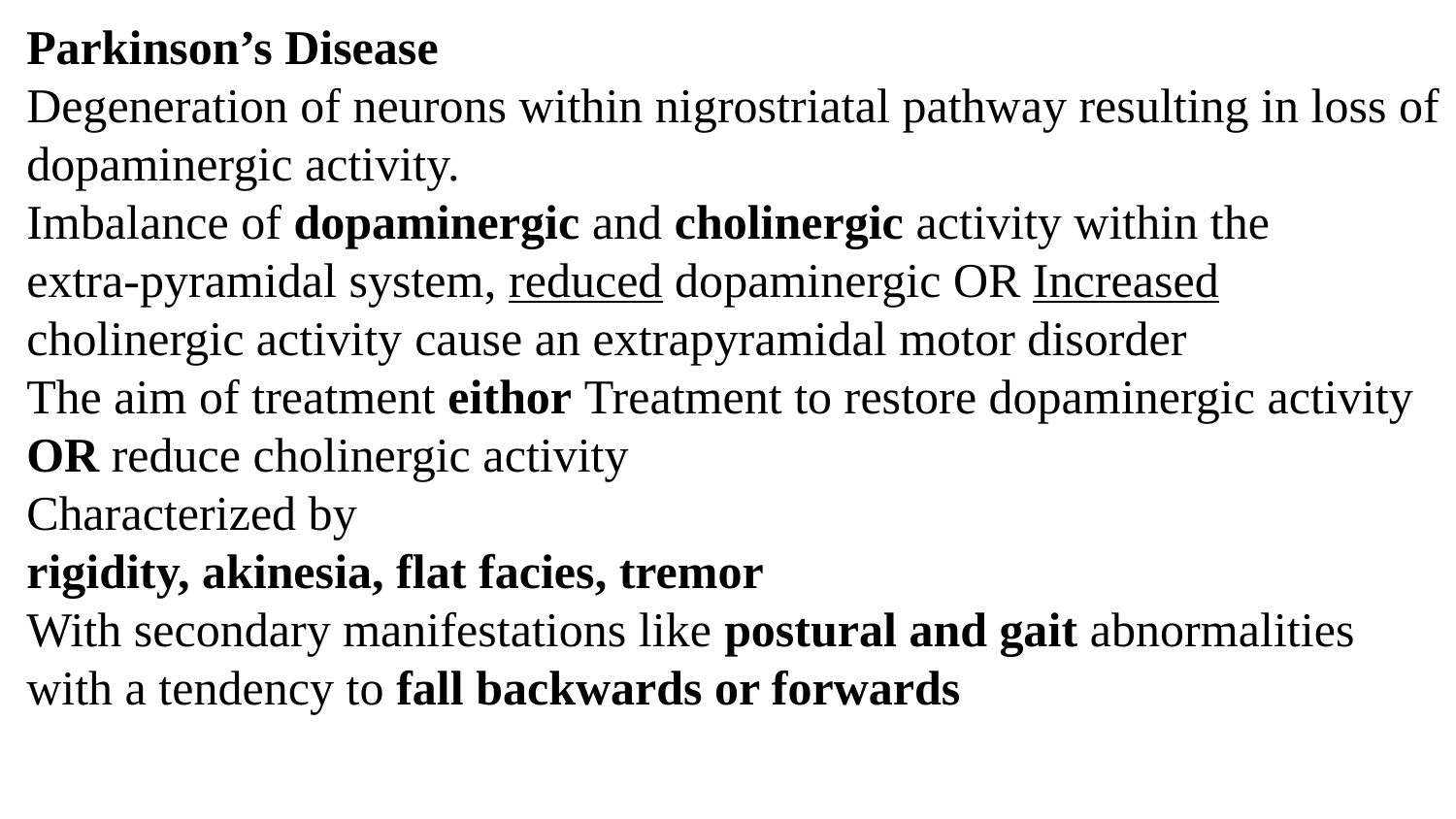

Parkinson’s Disease
Degeneration of neurons within nigrostriatal pathway resulting in loss of dopaminergic activity.
Imbalance of dopaminergic and cholinergic activity within the
extra-pyramidal system, reduced dopaminergic OR Increased cholinergic activity cause an extrapyramidal motor disorder
The aim of treatment eithor Treatment to restore dopaminergic activity OR reduce cholinergic activity
Characterized by
rigidity, akinesia, flat facies, tremor
With secondary manifestations like postural and gait abnormalities
with a tendency to fall backwards or forwards